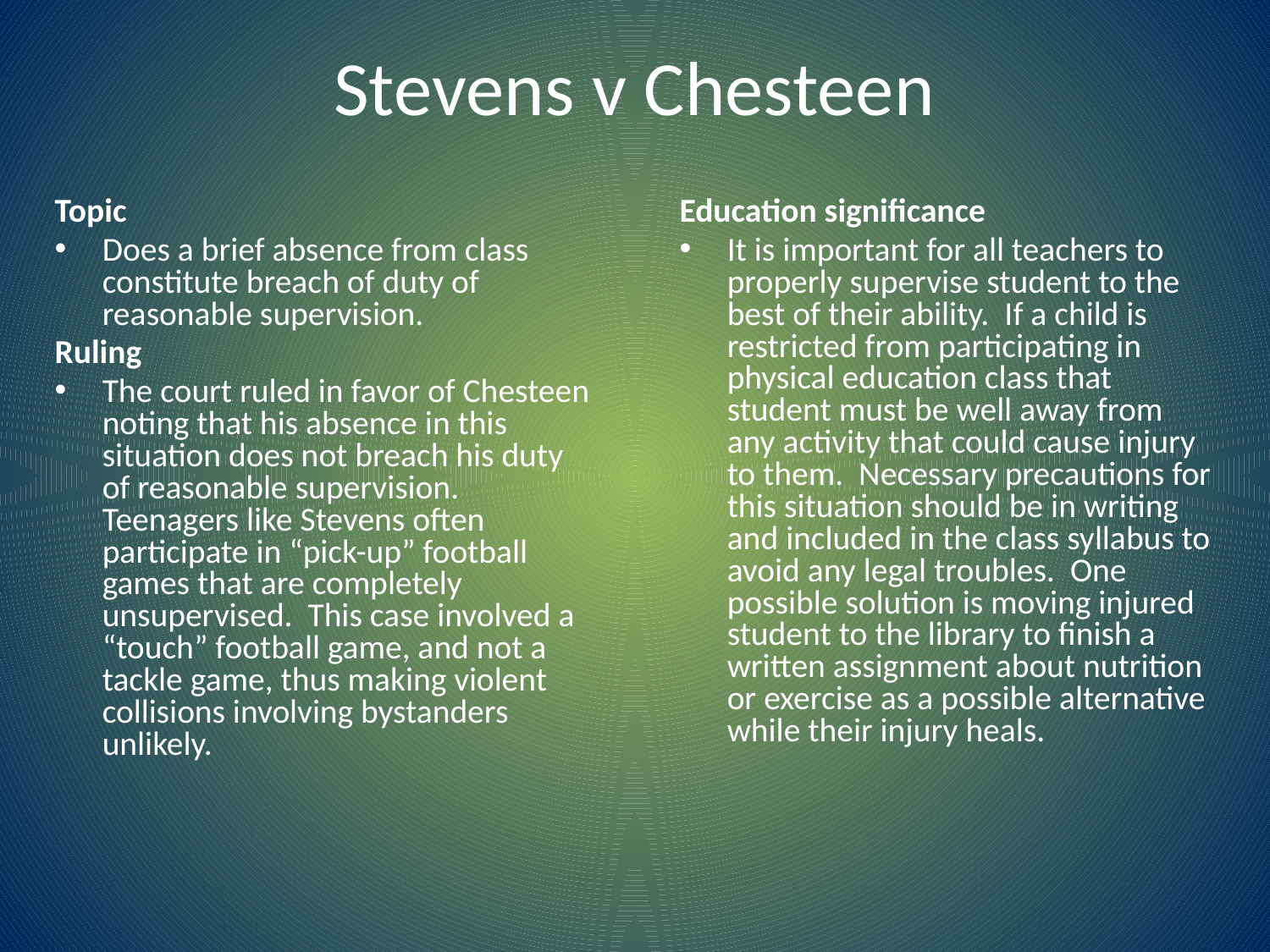

# Stevens v Chesteen
Topic
Does a brief absence from class constitute breach of duty of reasonable supervision.
Ruling
The court ruled in favor of Chesteen noting that his absence in this situation does not breach his duty of reasonable supervision.  Teenagers like Stevens often participate in “pick-up” football games that are completely unsupervised.  This case involved a “touch” football game, and not a tackle game, thus making violent collisions involving bystanders unlikely.

Education significance
It is important for all teachers to properly supervise student to the best of their ability.  If a child is restricted from participating in physical education class that student must be well away from any activity that could cause injury to them.  Necessary precautions for this situation should be in writing and included in the class syllabus to avoid any legal troubles.  One possible solution is moving injured student to the library to finish a written assignment about nutrition or exercise as a possible alternative while their injury heals.